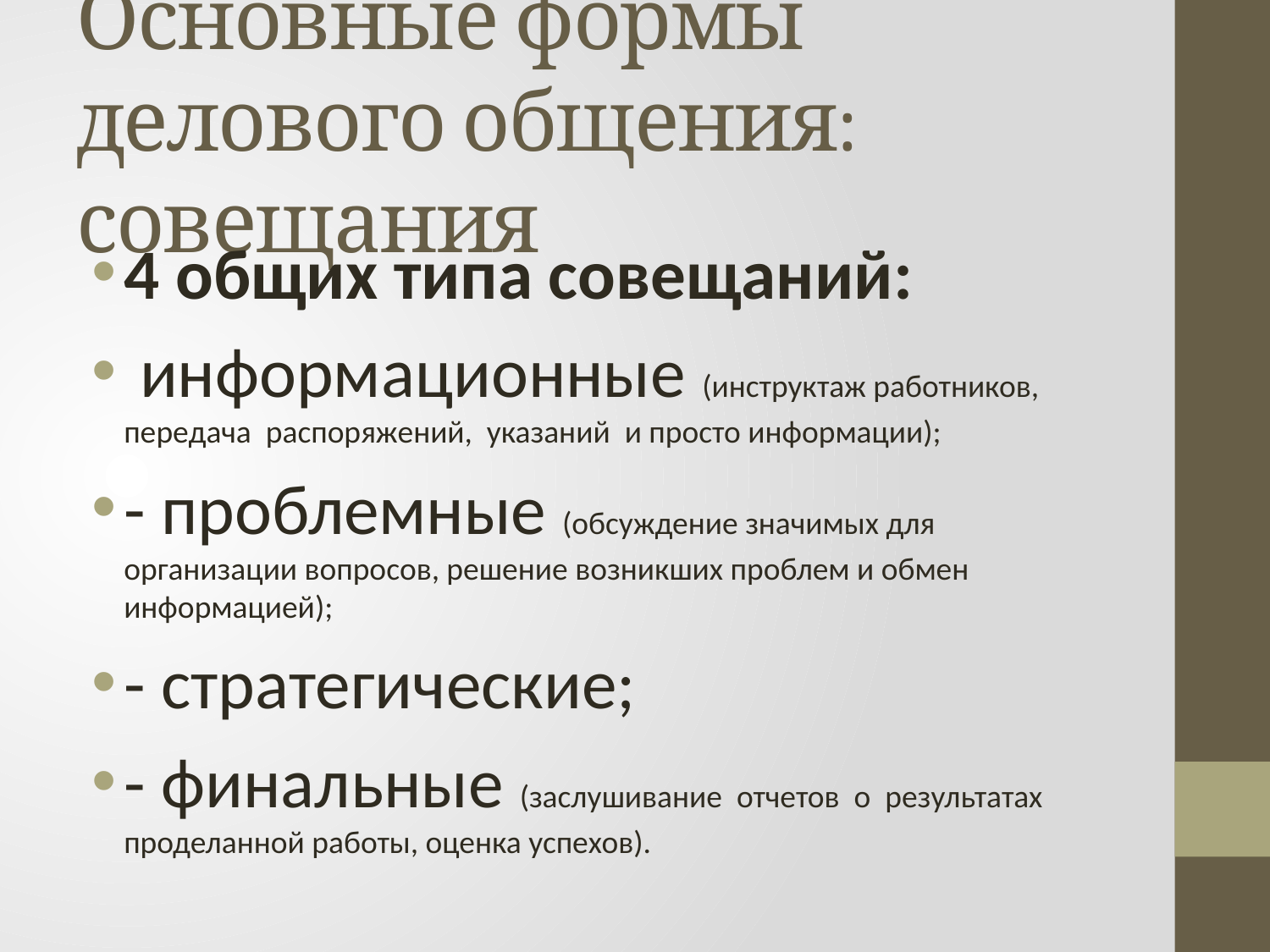

# Основные формы делового общения: совещания
4 общих типа совещаний:
 информационные (инструктаж работников,  передача  распоряжений,  указаний  и просто информации);
- проблемные (обсуждение значимых для организации вопросов, решение возникших проблем и обмен информацией);
- стратегические;
- финальные (заслушивание  отчетов  о  результатах  проделанной работы, оценка успехов).